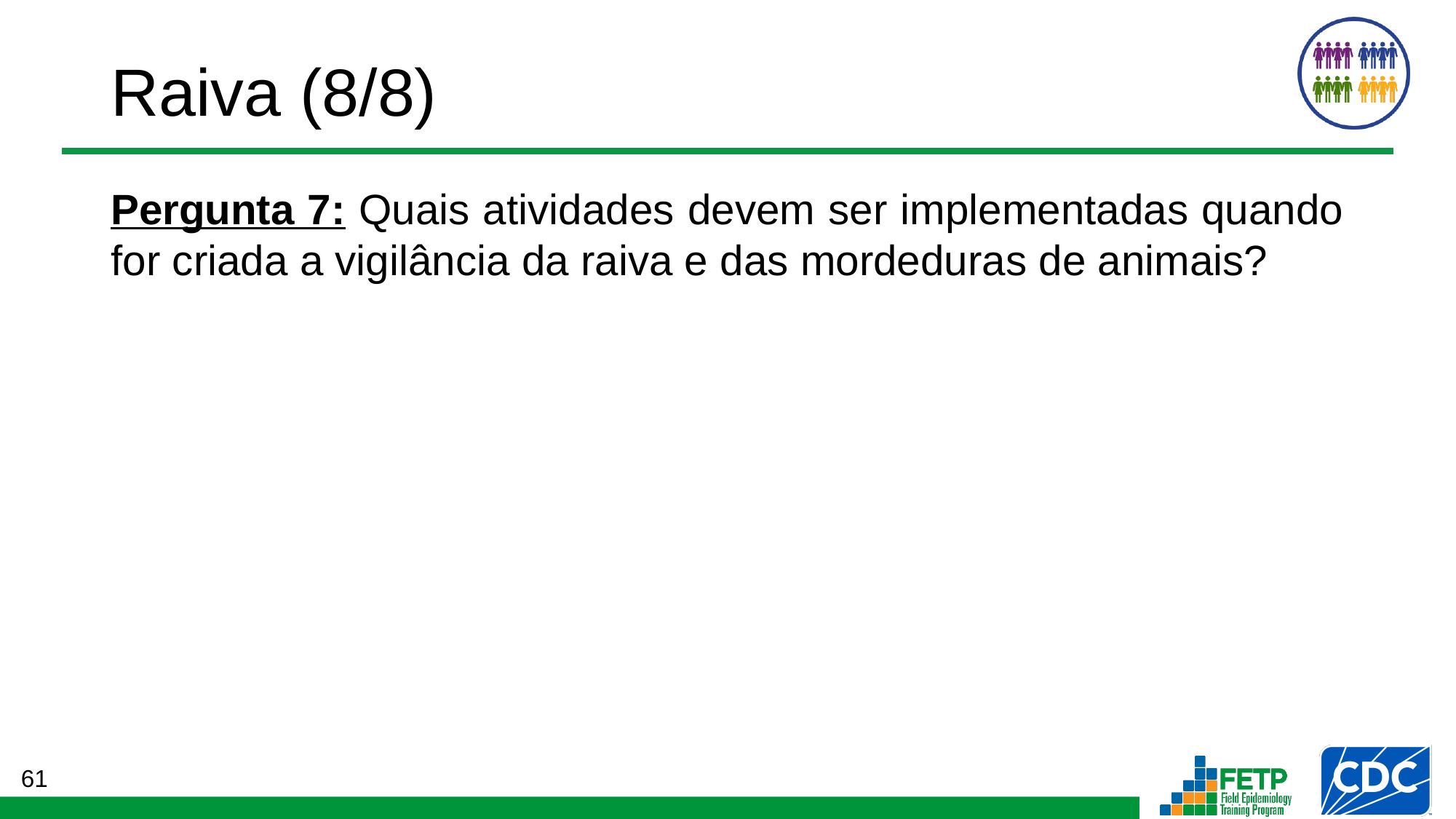

# Raiva (8/8)
Pergunta 7: Quais atividades devem ser implementadas quando for criada a vigilância da raiva e das mordeduras de animais?